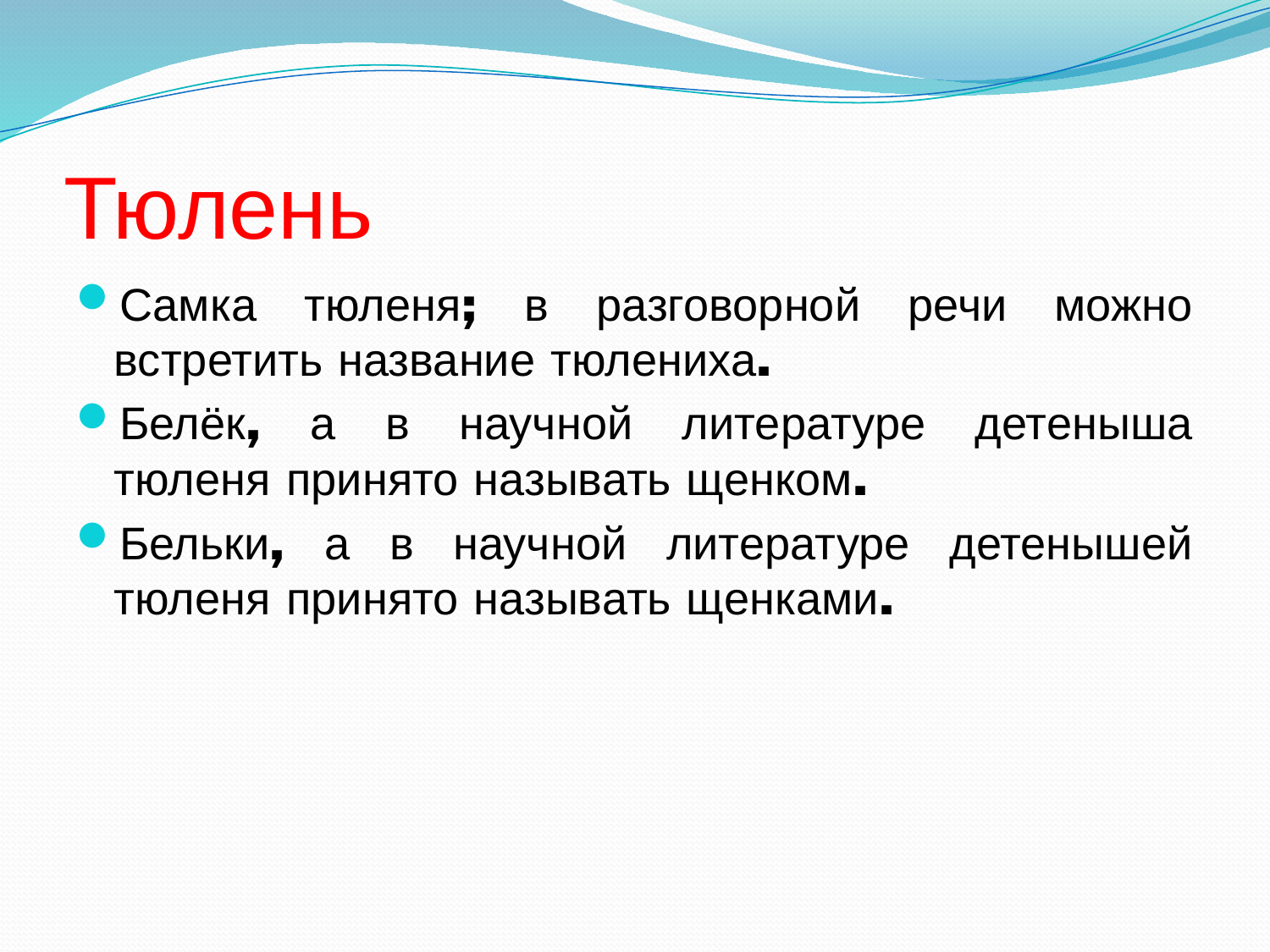

# Тюлень
Самка тюленя; в разговорной речи можно встретить название тюлениха.
Белёк, а в научной литературе детеныша тюленя принято называть щенком.
Бельки, а в научной литературе детенышей тюленя принято называть щенками.